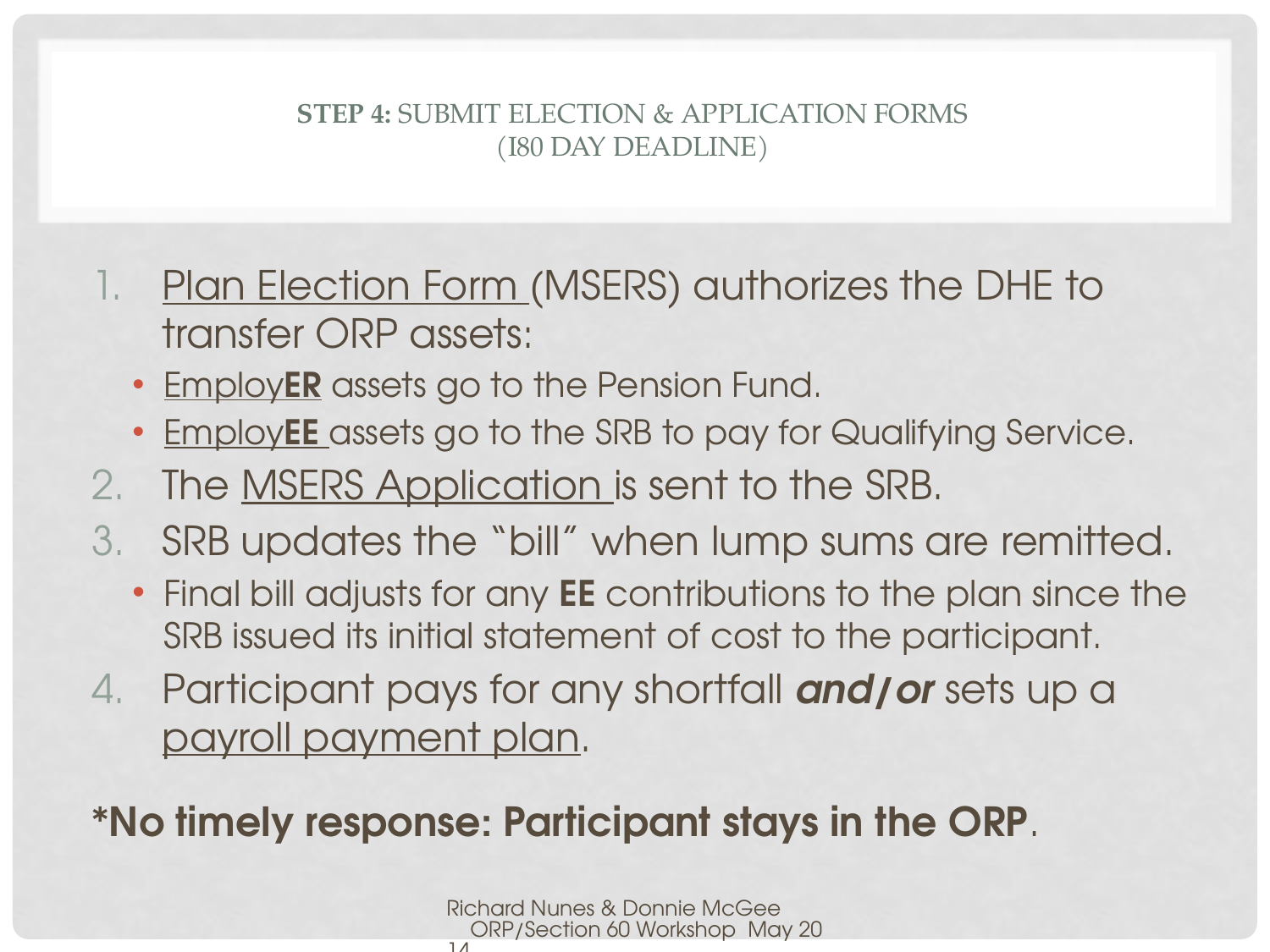

# Step 4: Submit election & application forms (I80 day deadline)
Plan Election Form (MSERS) authorizes the DHE to transfer ORP assets:
EmployER assets go to the Pension Fund.
EmployEE assets go to the SRB to pay for Qualifying Service.
The MSERS Application is sent to the SRB.
SRB updates the “bill” when lump sums are remitted.
Final bill adjusts for any EE contributions to the plan since the SRB issued its initial statement of cost to the participant.
Participant pays for any shortfall and/or sets up a payroll payment plan.

*No timely response: Participant stays in the ORP.
Richard Nunes & Donnie McGee           ORP/Section 60 Workshop  May 2014